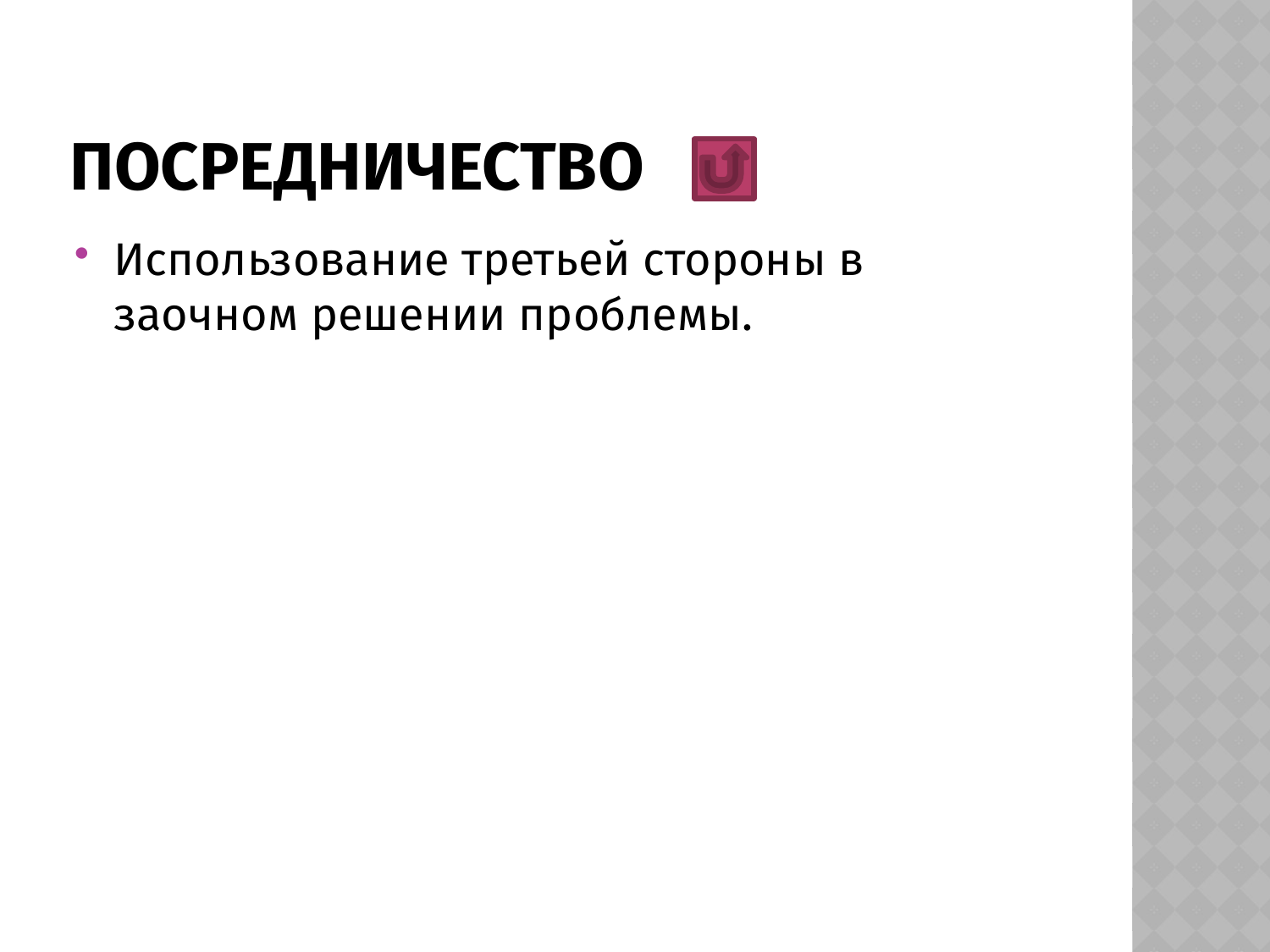

# посредничество

Использование третьей стороны в заочном решении проблемы.